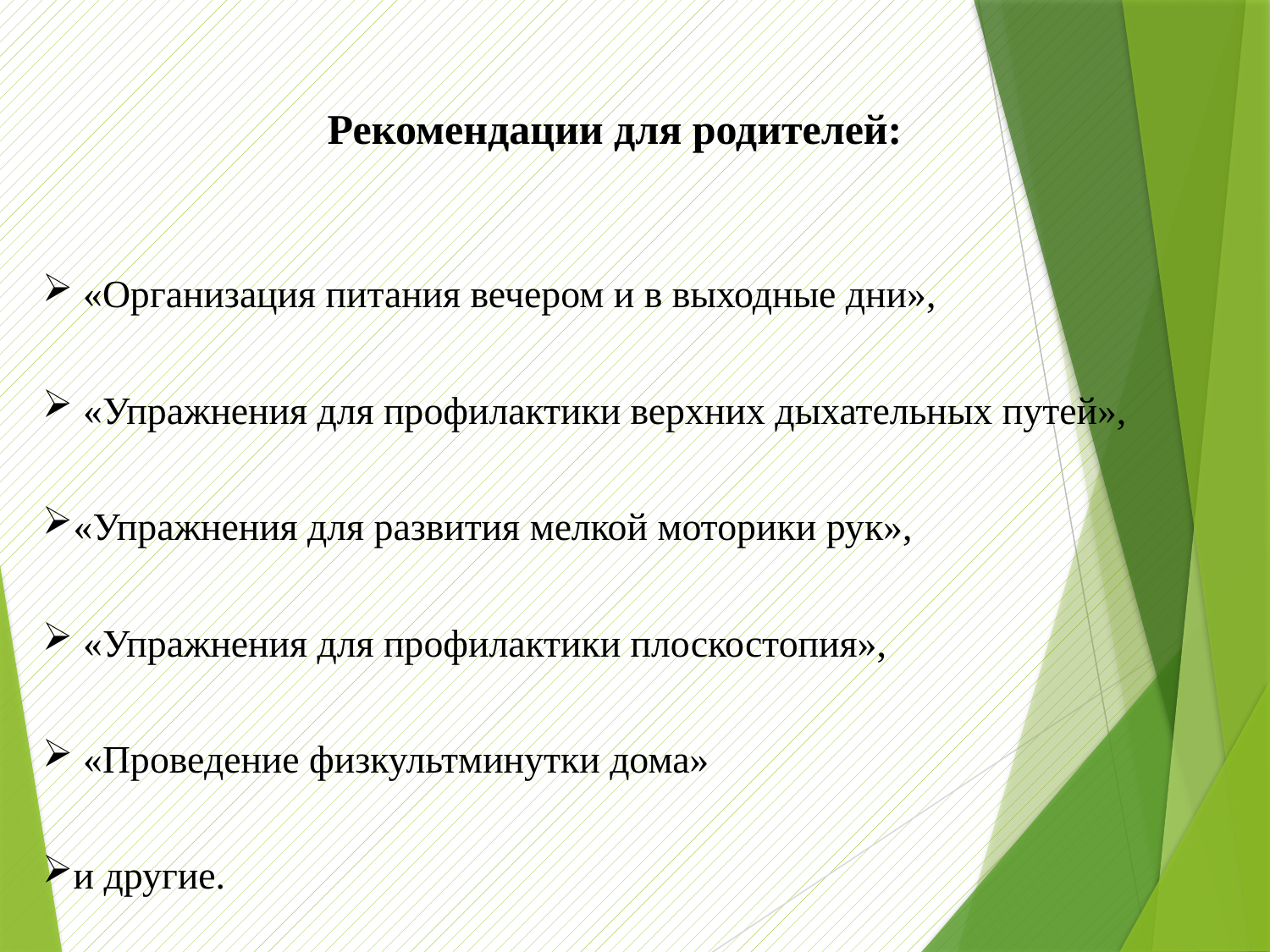

Рекомендации для родителей:

 «Организация питания вечером и в выходные дни»,
 «Упражнения для профилактики верхних дыхательных путей»,
«Упражнения для развития мелкой моторики рук»,
 «Упражнения для профилактики плоскостопия»,
 «Проведение физкультминутки дома»
и другие.